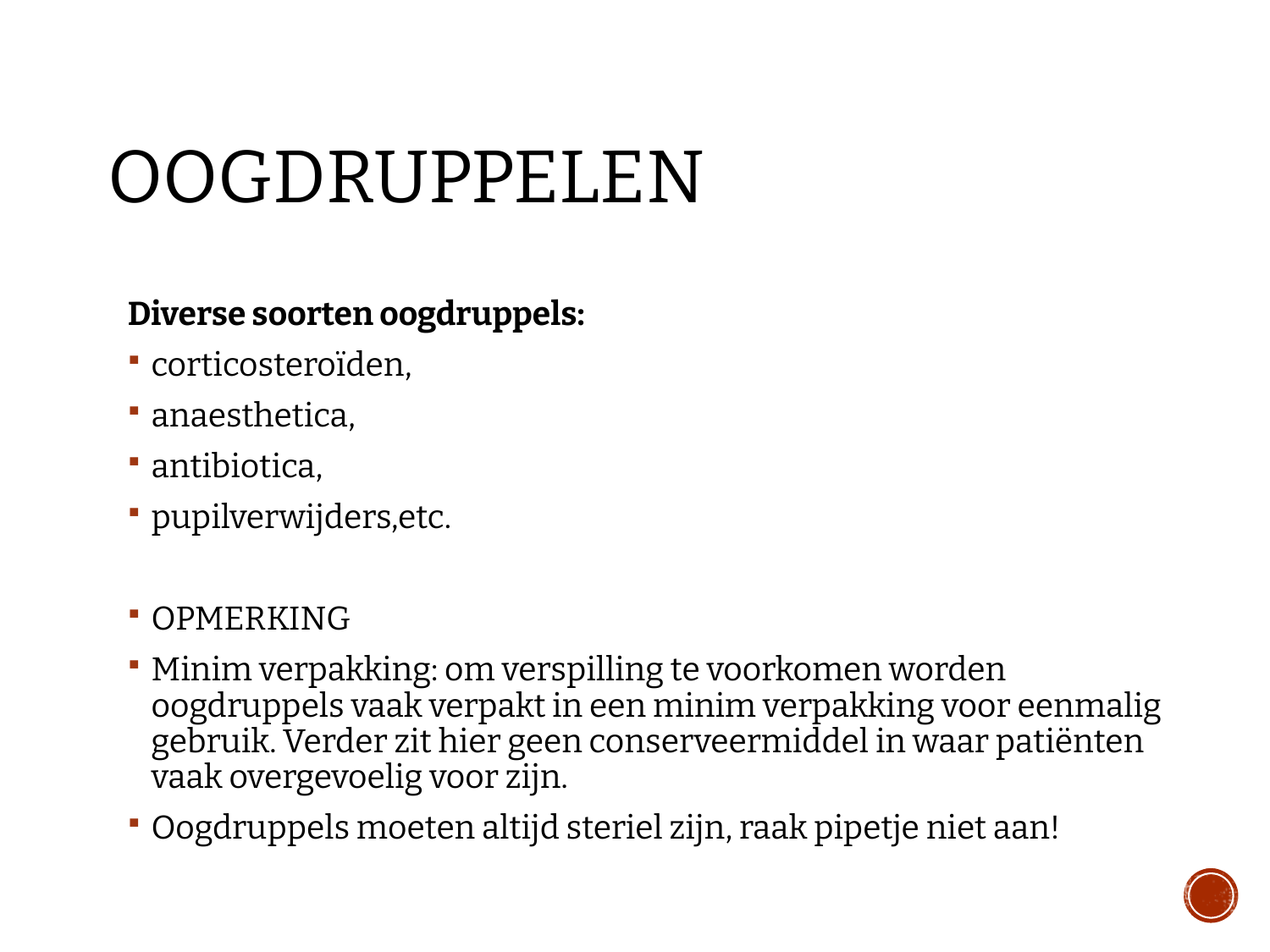

# OOGDRUPPELEN
Diverse soorten oogdruppels:
corticosteroïden,
anaesthetica,
antibiotica,
pupilverwijders,etc.

OPMERKING
Minim verpakking: om verspilling te voorkomen worden oogdruppels vaak verpakt in een minim verpakking voor eenmalig gebruik. Verder zit hier geen conserveermiddel in waar patiënten vaak overgevoelig voor zijn.
Oogdruppels moeten altijd steriel zijn, raak pipetje niet aan!